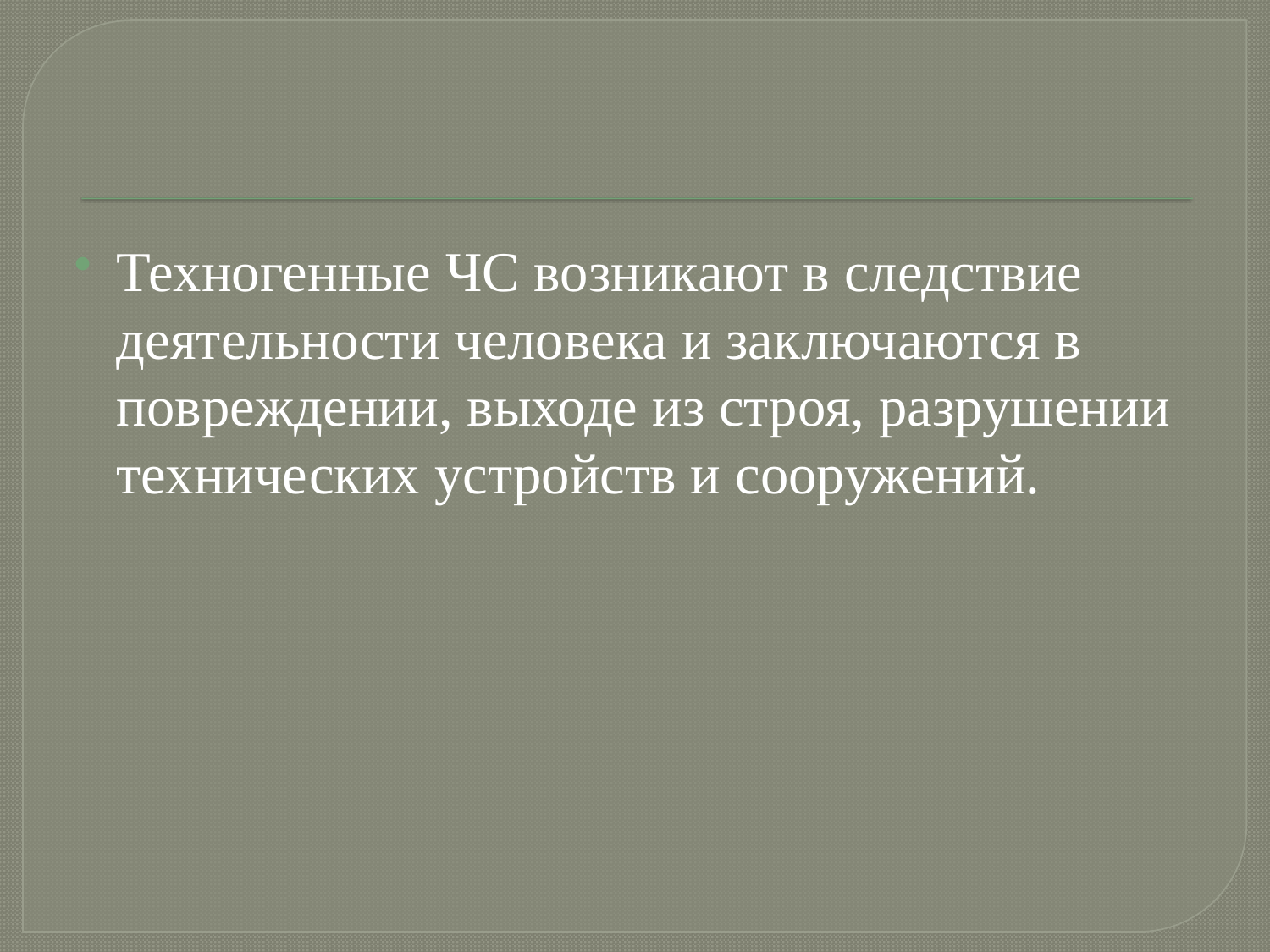

#
Техногенные ЧС возникают в следствие деятельности человека и заключаются в повреждении, выходе из строя, разрушении технических устройств и сооружений.